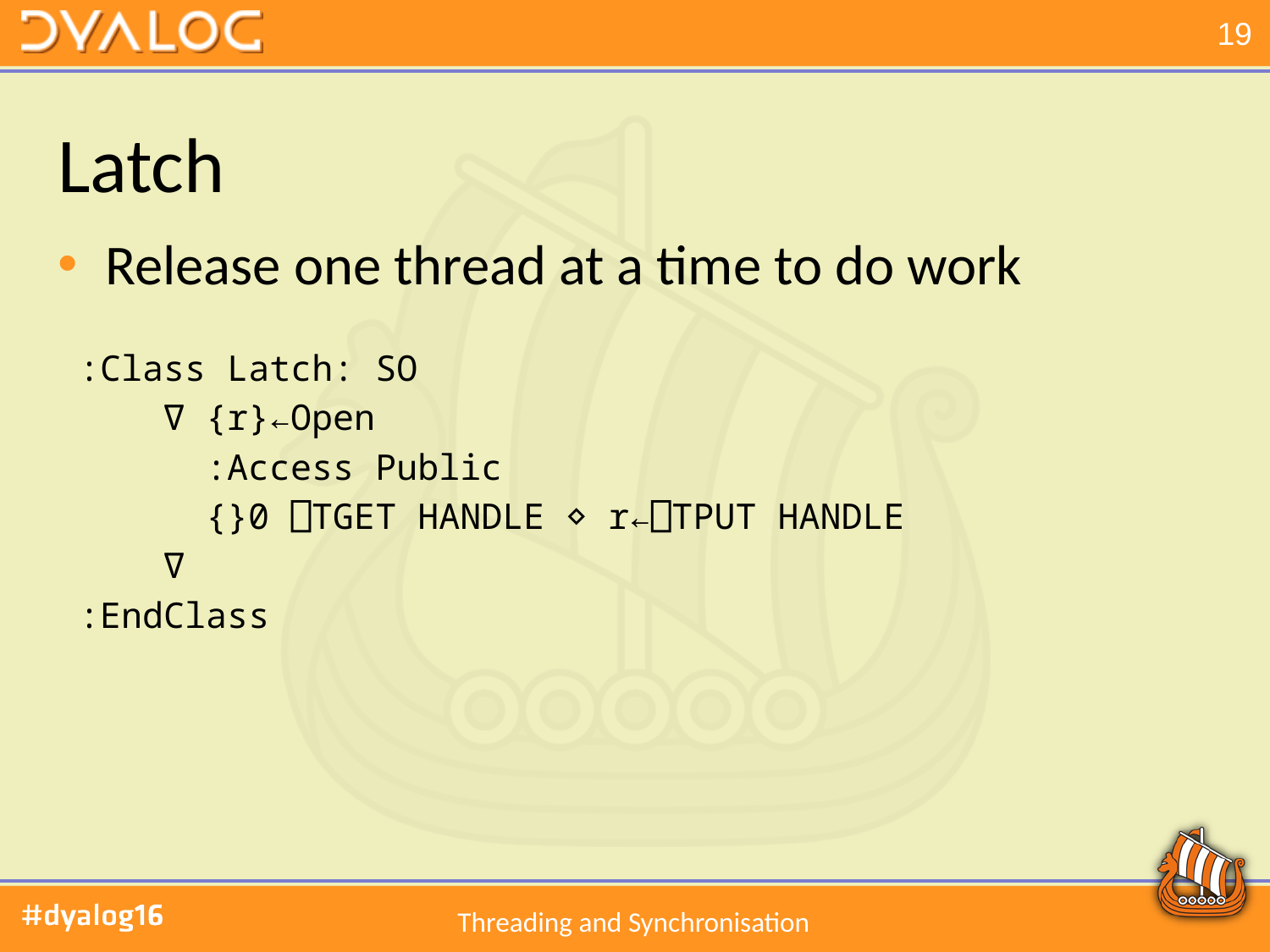

# Latch
Release one thread at a time to do work
 :Class Latch: SO
     ∇ {r}←Open
       :Access Public
       {}0 ⎕TGET HANDLE ⋄ r←⎕TPUT HANDLE
     ∇
 :EndClass
Threading and Synchronisation